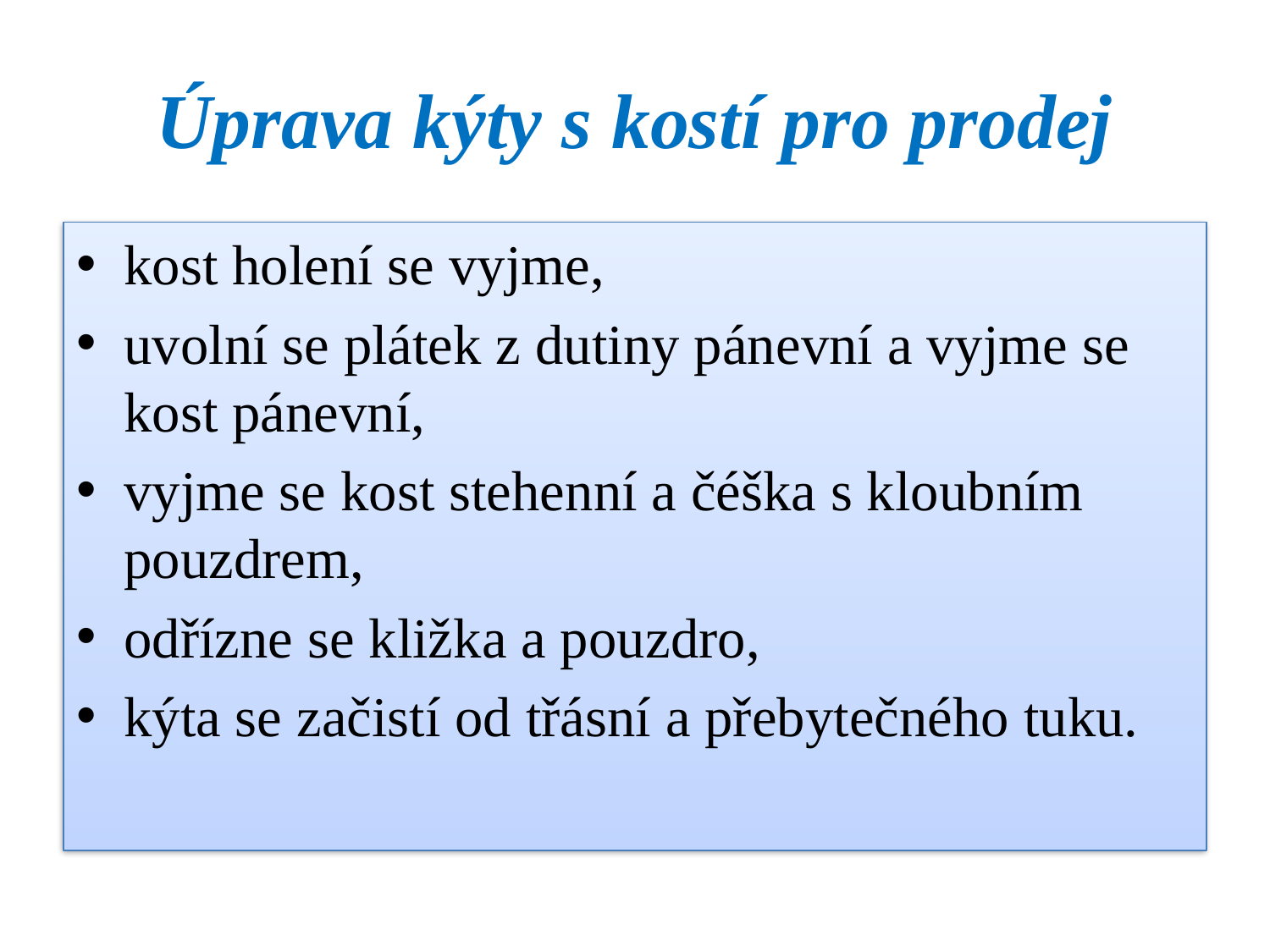

# Úprava kýty s kostí pro prodej
kost holení se vyjme,
uvolní se plátek z dutiny pánevní a vyjme se kost pánevní,
vyjme se kost stehenní a čéška s kloubním pouzdrem,
odřízne se kližka a pouzdro,
kýta se začistí od třásní a přebytečného tuku.